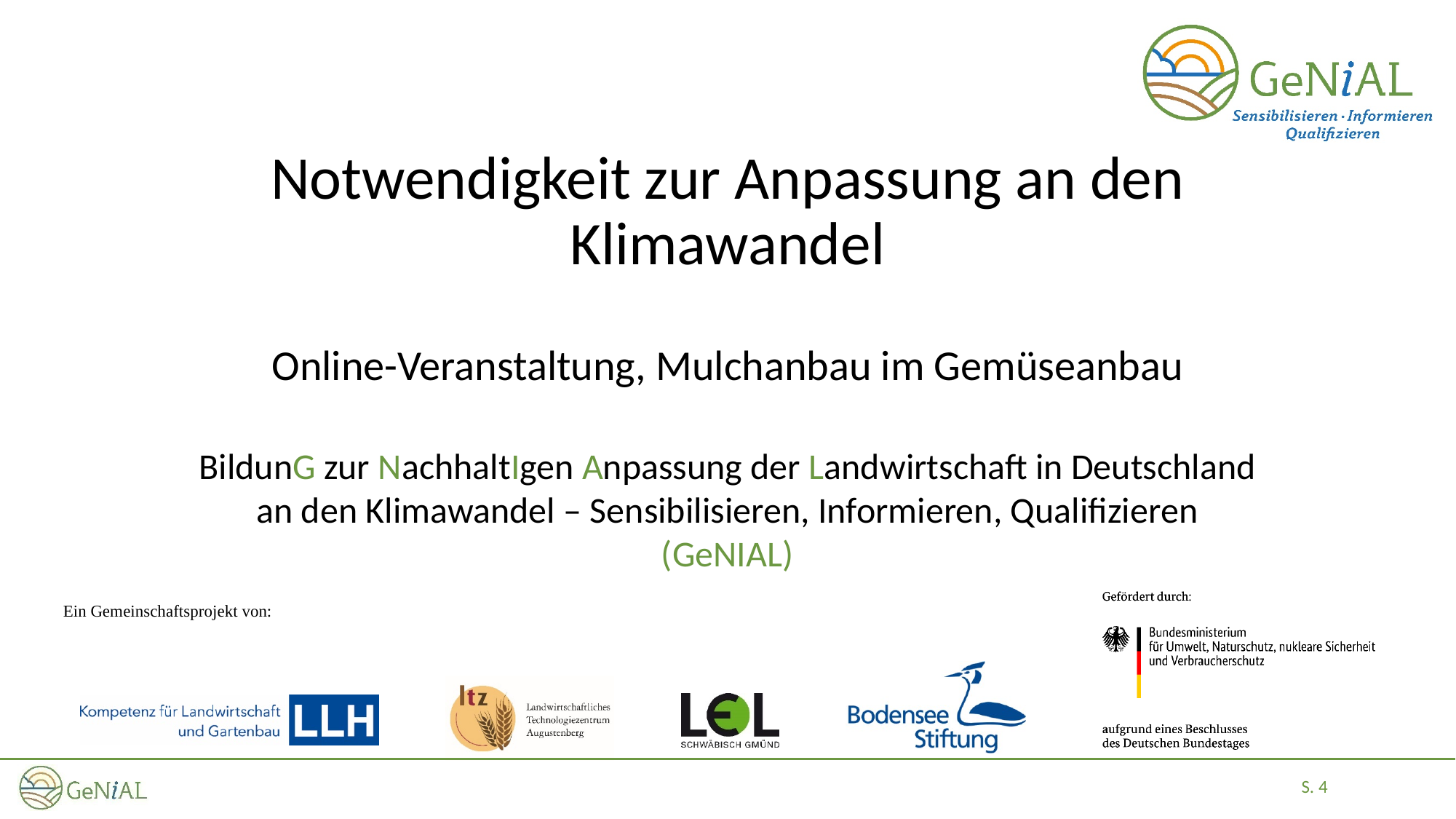

# Notwendigkeit zur Anpassung an den Klimawandel Online-Veranstaltung, Mulchanbau im Gemüseanbau